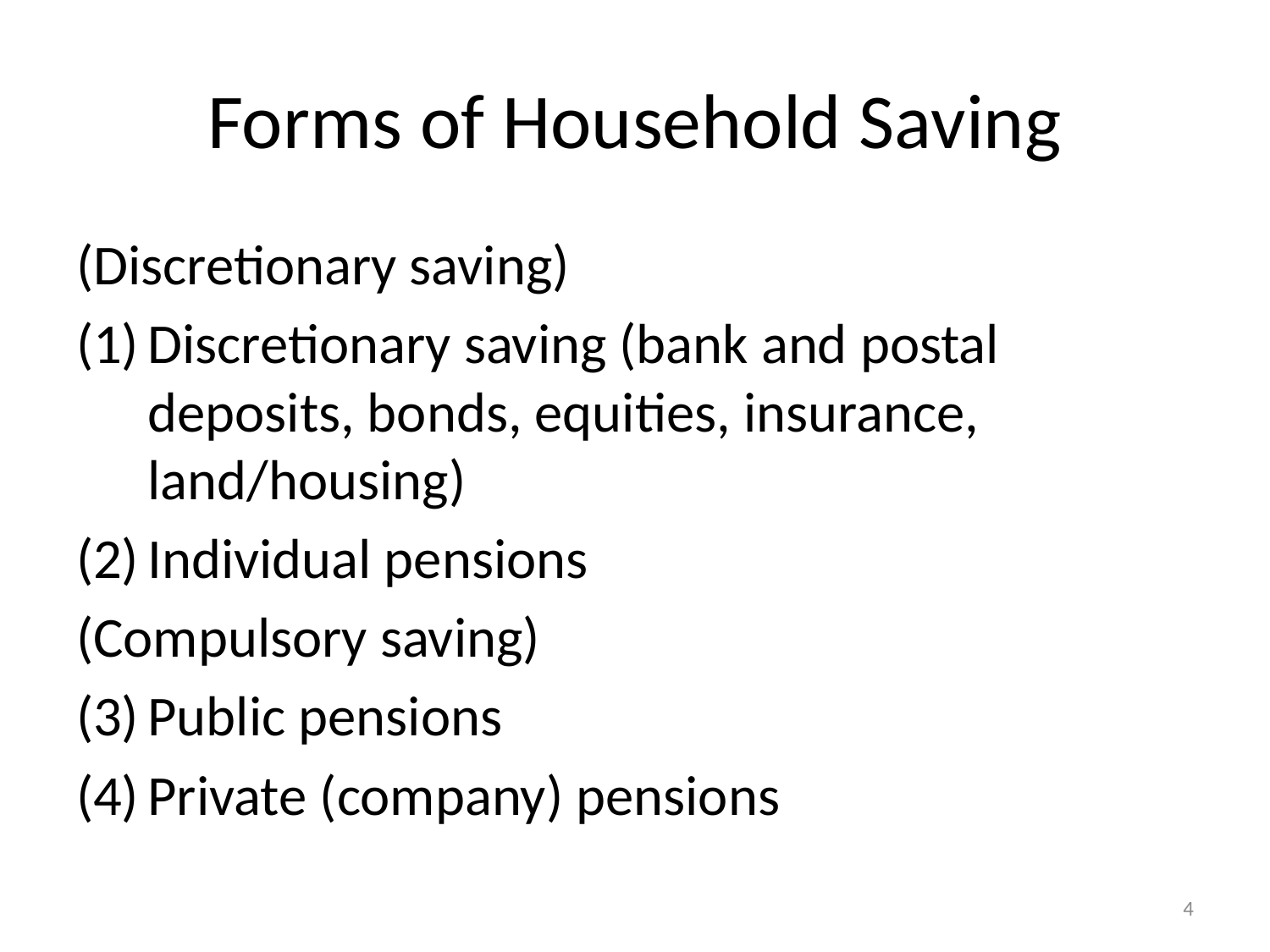

# Forms of Household Saving
(Discretionary saving)
Discretionary saving (bank and postal deposits, bonds, equities, insurance, land/housing)
Individual pensions
(Compulsory saving)
Public pensions
Private (company) pensions

4